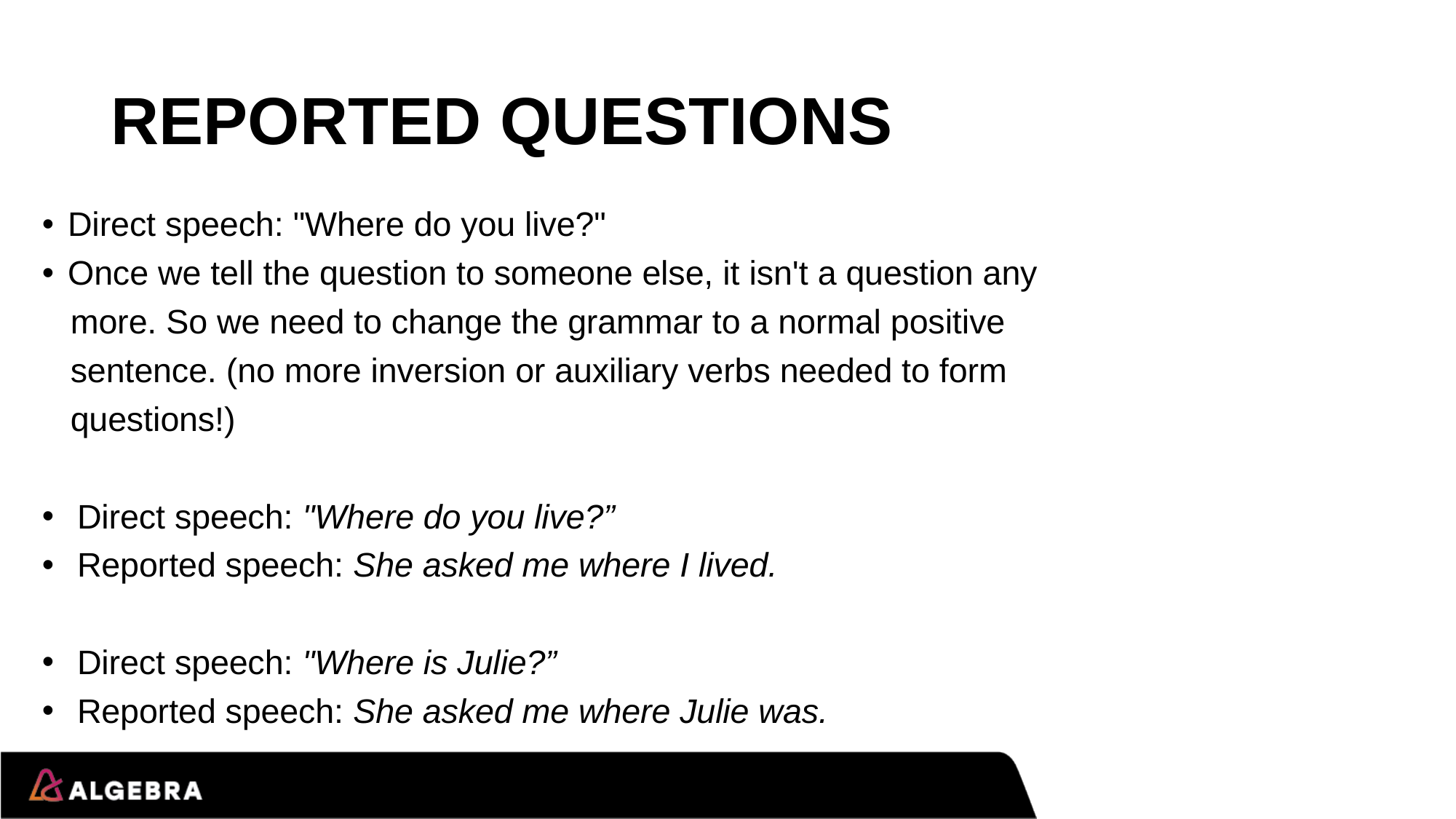

# REPORTED QUESTIONS
Direct speech: "Where do you live?"
Once we tell the question to someone else, it isn't a question any
   more. So we need to change the grammar to a normal positive
   sentence. (no more inversion or auxiliary verbs needed to form
   questions!)

 Direct speech: "Where do you live?”
 Reported speech: She asked me where I lived.

 Direct speech: "Where is Julie?”
 Reported speech: She asked me where Julie was.